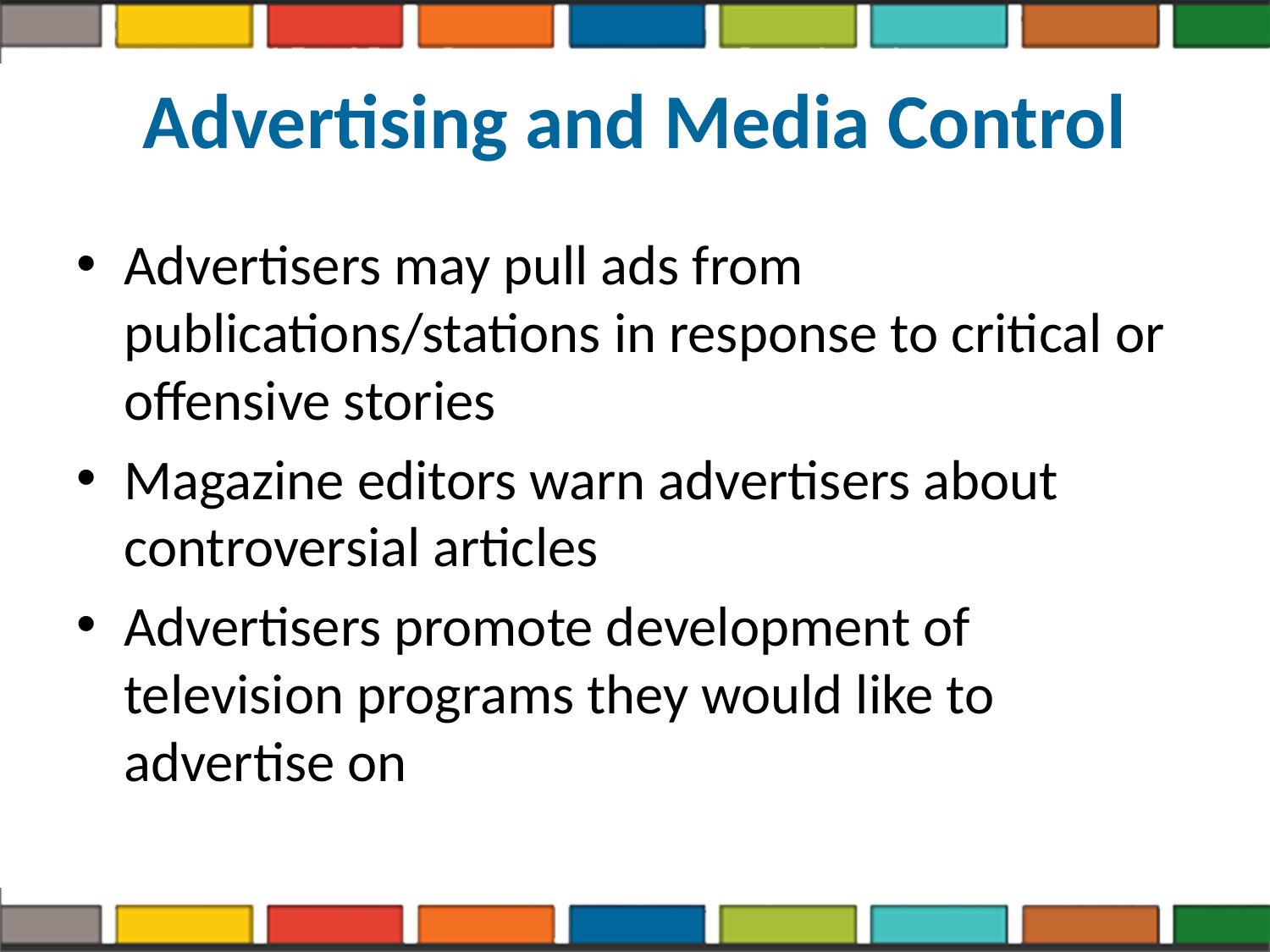

# Advertising and Media Control
Advertisers may pull ads from publications/stations in response to critical or offensive stories
Magazine editors warn advertisers about controversial articles
Advertisers promote development of television programs they would like to advertise on